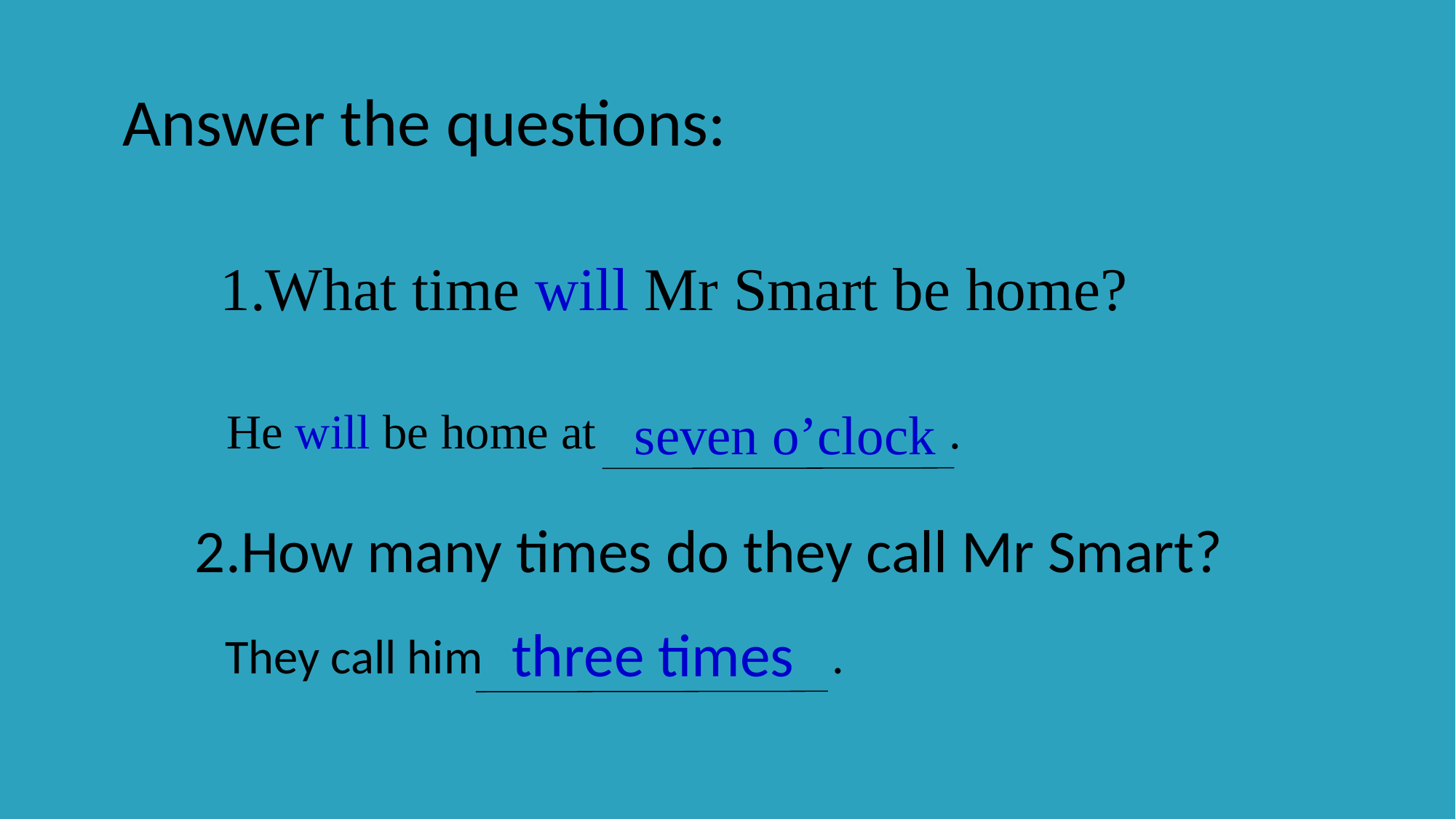

Answer the questions:
1.What time will Mr Smart be home?
He will be home at                             .
seven o’clock
2.How many times do they call Mr Smart?
three times
They call him                                .